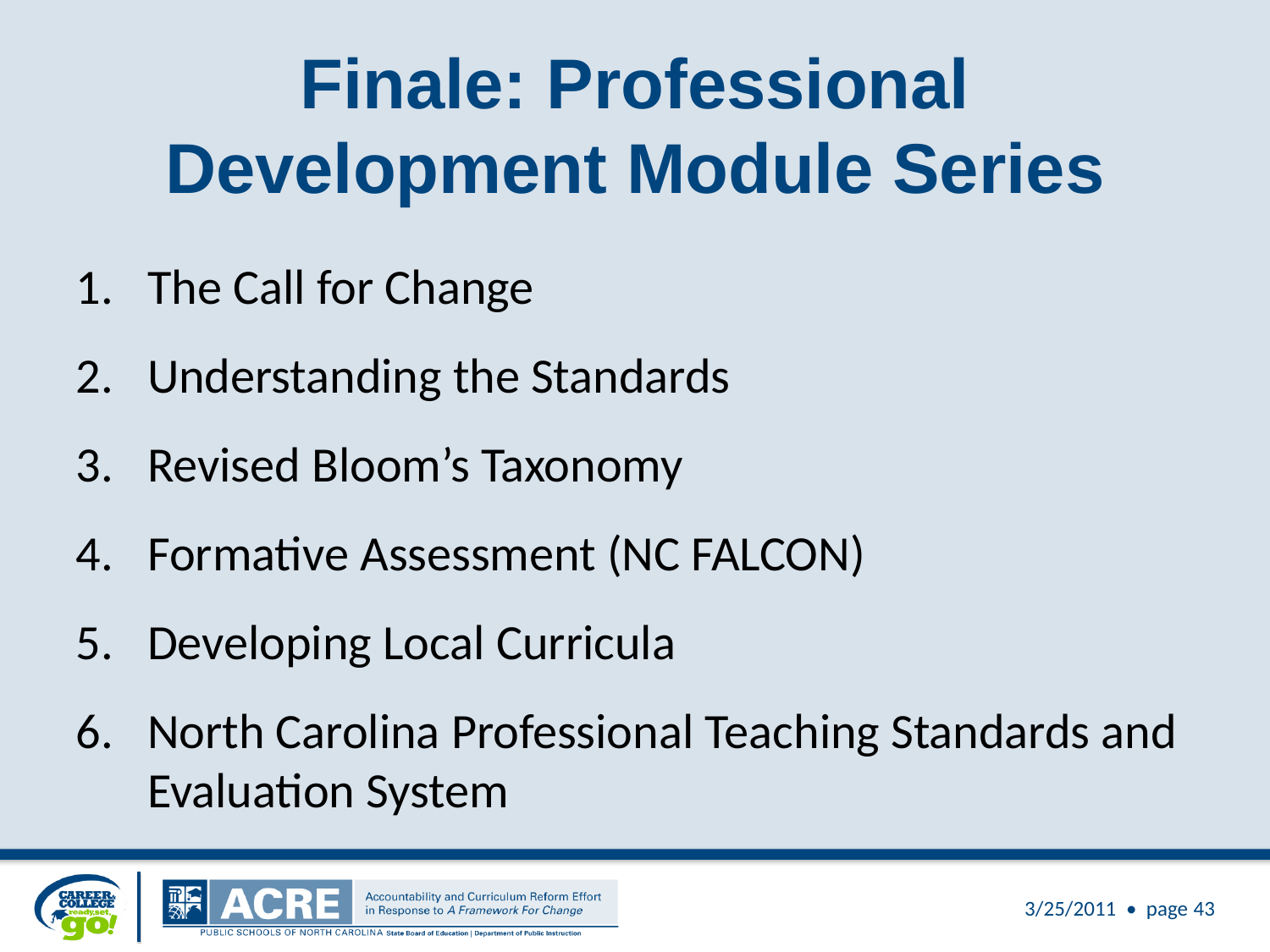

# Finale: Professional Development Module Series

The Call for Change

Understanding the Standards

Revised Bloom’s Taxonomy

Formative Assessment (NC FALCON)

Developing Local Curricula

North Carolina Professional Teaching Standards and Evaluation System

3/25/2011  •  page 43